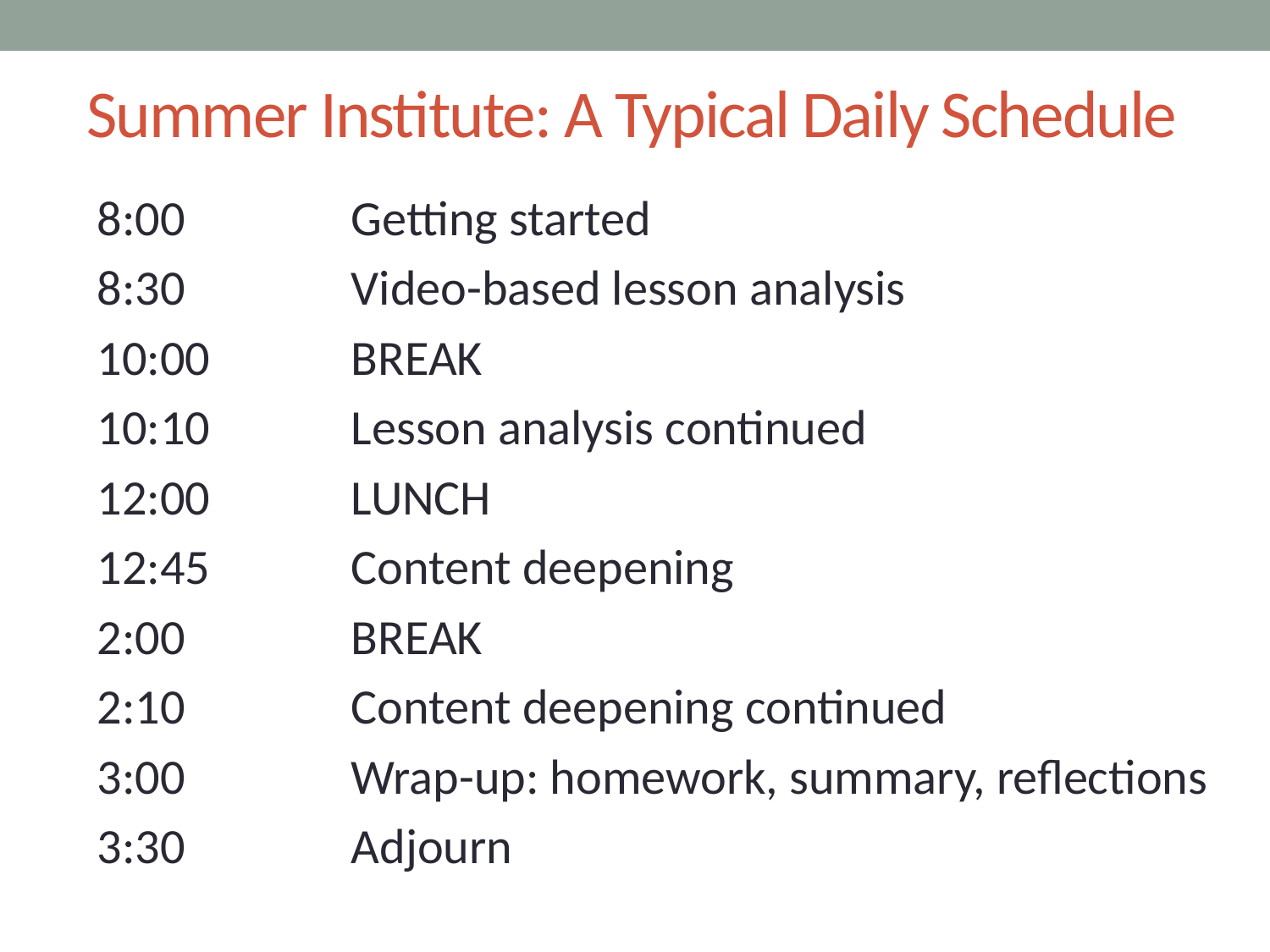

# Summer Institute: A Typical Daily Schedule
8:00		Getting started
8:30		Video-based lesson analysis
10:00		BREAK
10:10		Lesson analysis continued
12:00		LUNCH
12:45		Content deepening
2:00		BREAK
2:10		Content deepening continued
3:00		Wrap-up: homework, summary, reflections
3:30		Adjourn